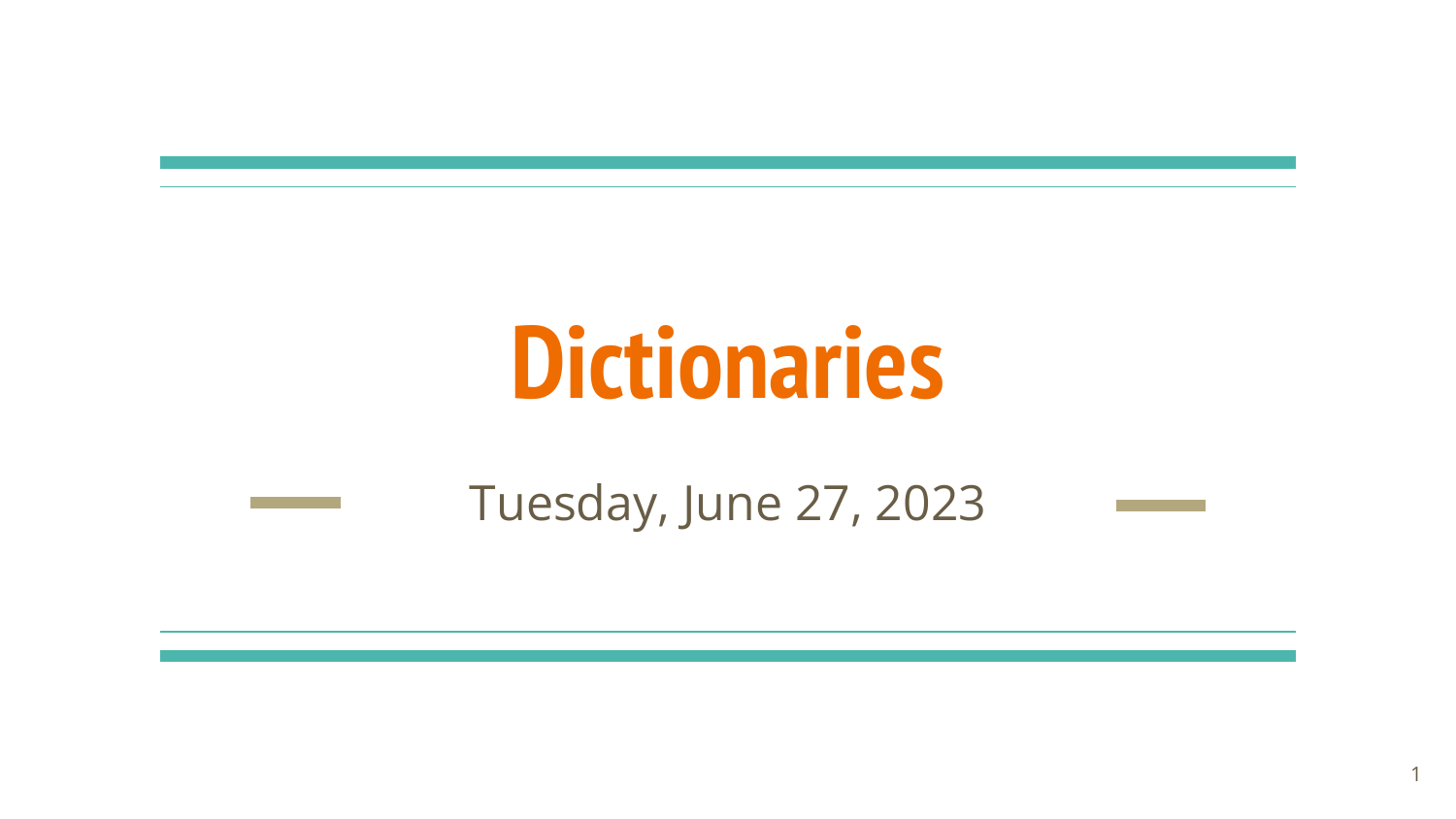

# Dictionaries
Tuesday, June 27, 2023
1